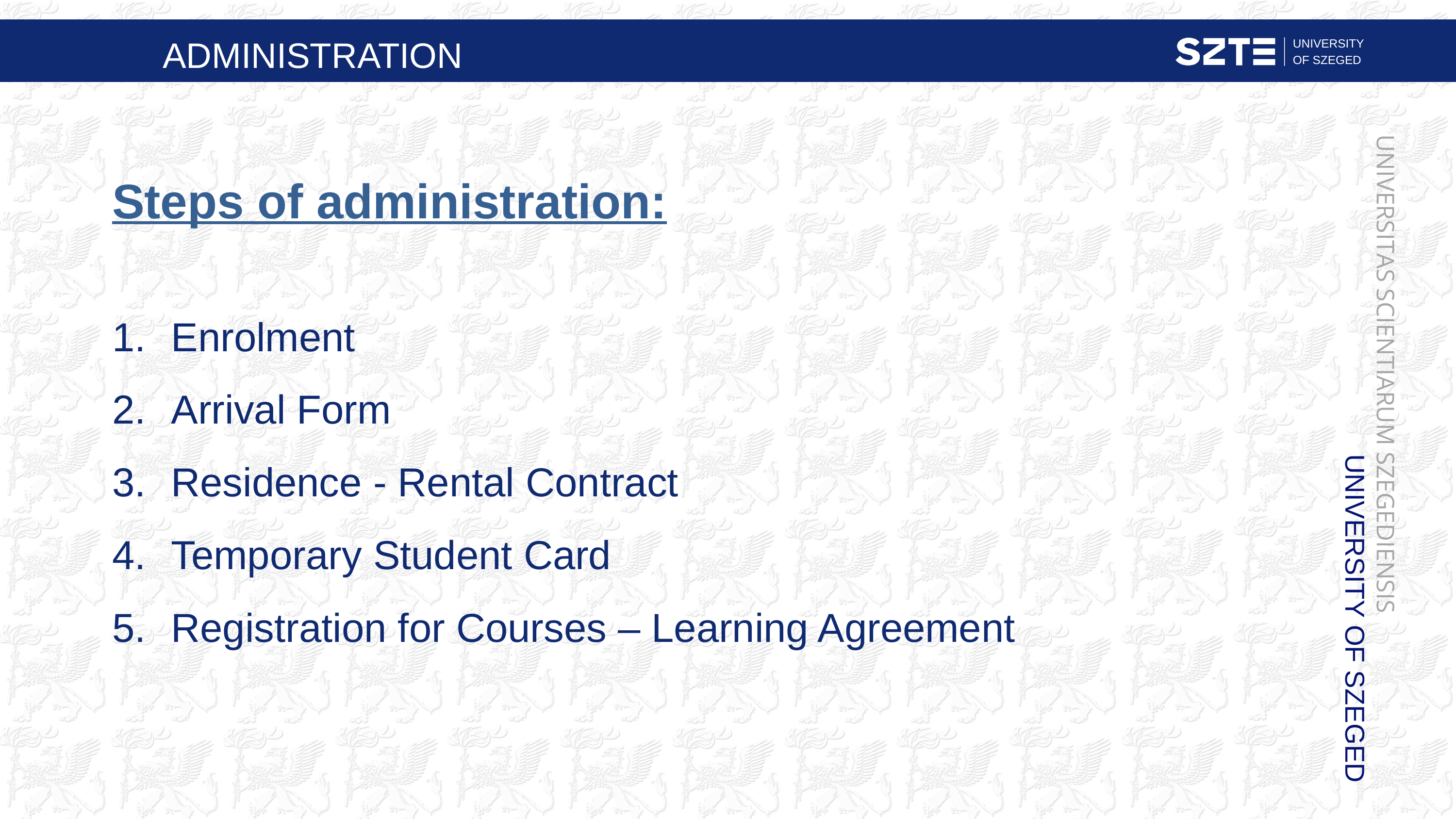

ADMINISTRATION
UNIVERSITY
OF SZEGED

UNIVERSITY OF SZEGED
UNIVERSITAS SCIENTIARUM SZEGEDIENSIS
Steps of administration:

Enrolment
Arrival Form
Residence - Rental Contract
Temporary Student Card
Registration for Courses – Learning Agreement